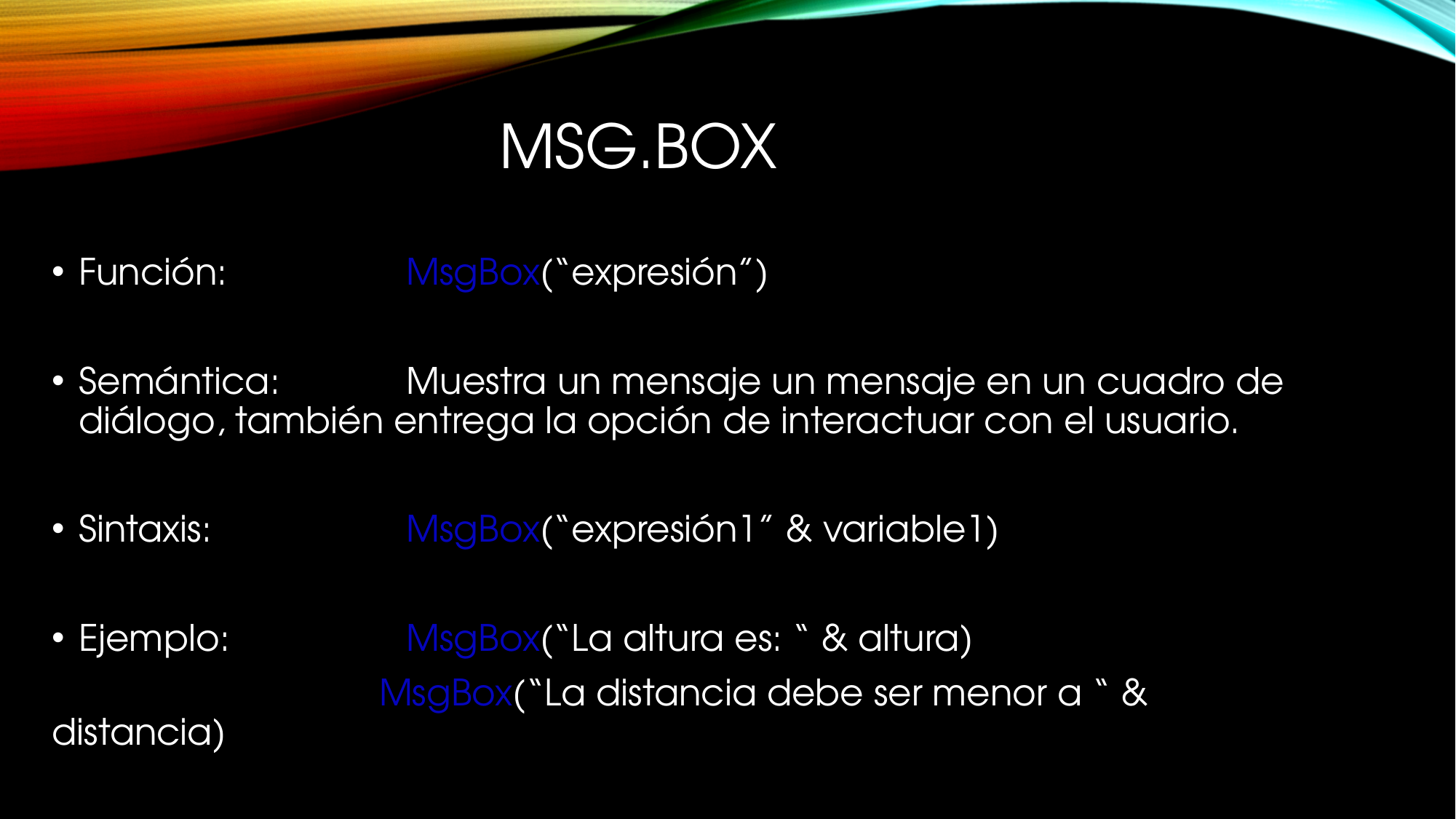

# Msg.Box
Función:		MsgBox(“expresión”)

Semántica:		Muestra un mensaje un mensaje en un cuadro de diálogo, también entrega la opción de interactuar con el usuario.

Sintaxis:		MsgBox(“expresión1” & variable1)

Ejemplo:		MsgBox(“La altura es: “ & altura)
			MsgBox(“La distancia debe ser menor a “ & distancia)